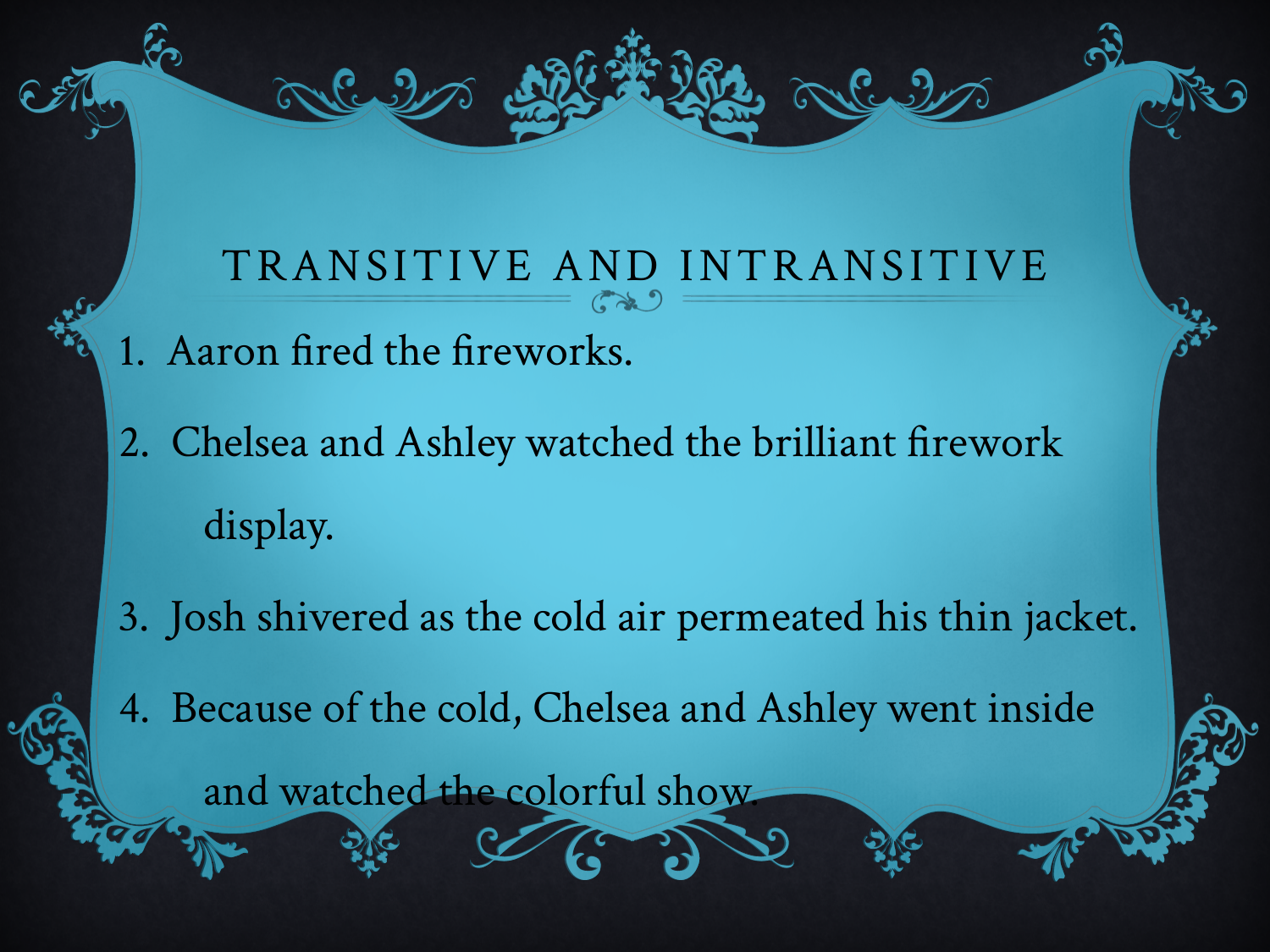

# Transitive and intransitive
1.  Aaron fired the fireworks.
2.  Chelsea and Ashley watched the brilliant firework display.
3.  Josh shivered as the cold air permeated his thin jacket.
4.  Because of the cold, Chelsea and Ashley went inside and watched the colorful show.